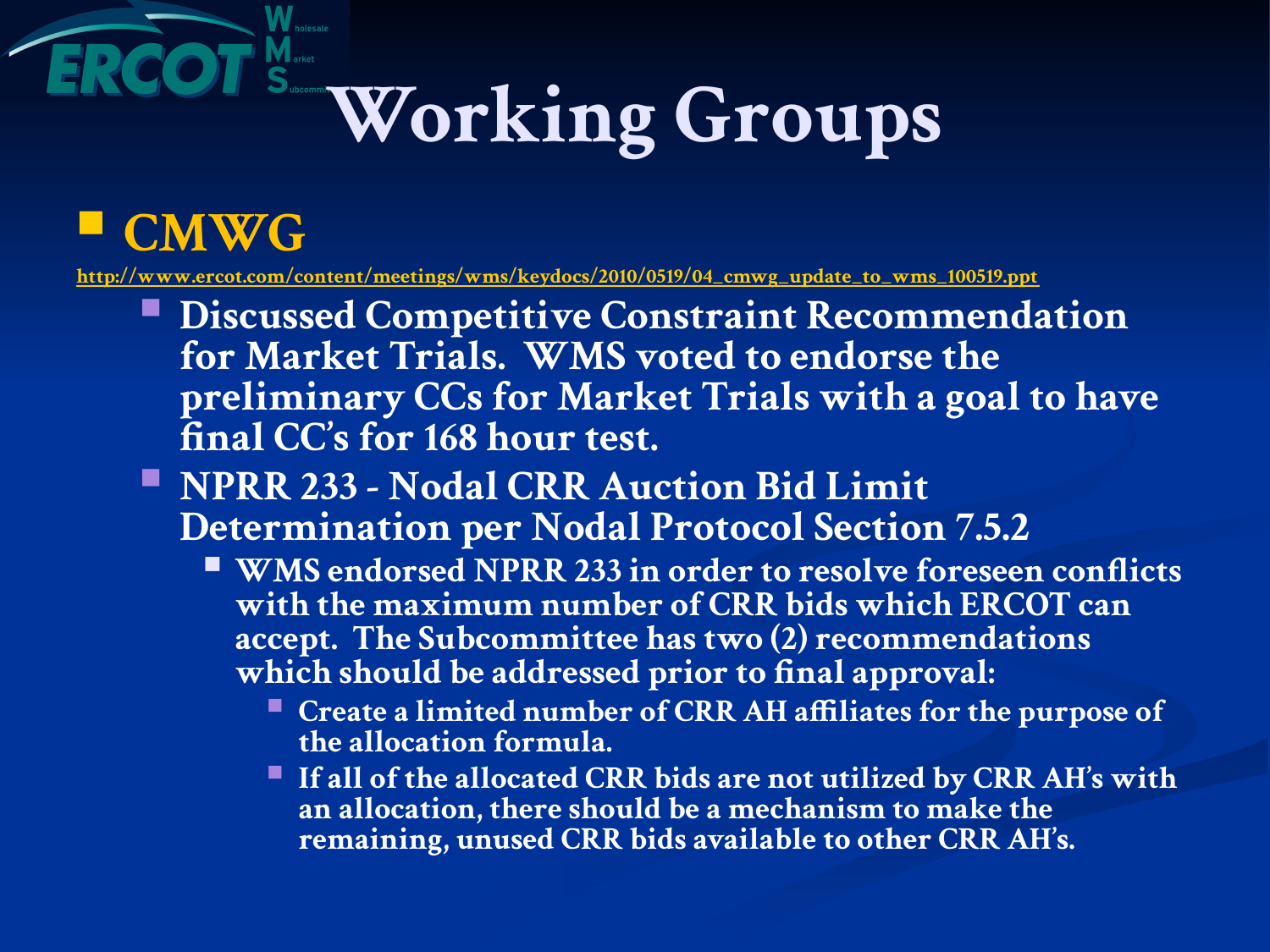

# Working Groups
CMWG
http://www.ercot.com/content/meetings/wms/keydocs/2010/0519/04_cmwg_update_to_wms_100519.ppt
Discussed Competitive Constraint Recommendation for Market Trials.  WMS voted to endorse the preliminary CCs for Market Trials with a goal to have final CC’s for 168 hour test.
NPRR 233 - Nodal CRR Auction Bid Limit Determination per Nodal Protocol Section 7.5.2
WMS endorsed NPRR 233 in order to resolve foreseen conflicts with the maximum number of CRR bids which ERCOT can accept.  The Subcommittee has two (2) recommendations which should be addressed prior to final approval:
Create a limited number of CRR AH affiliates for the purpose of the allocation formula.
If all of the allocated CRR bids are not utilized by CRR AH’s with an allocation, there should be a mechanism to make the remaining, unused CRR bids available to other CRR AH’s.